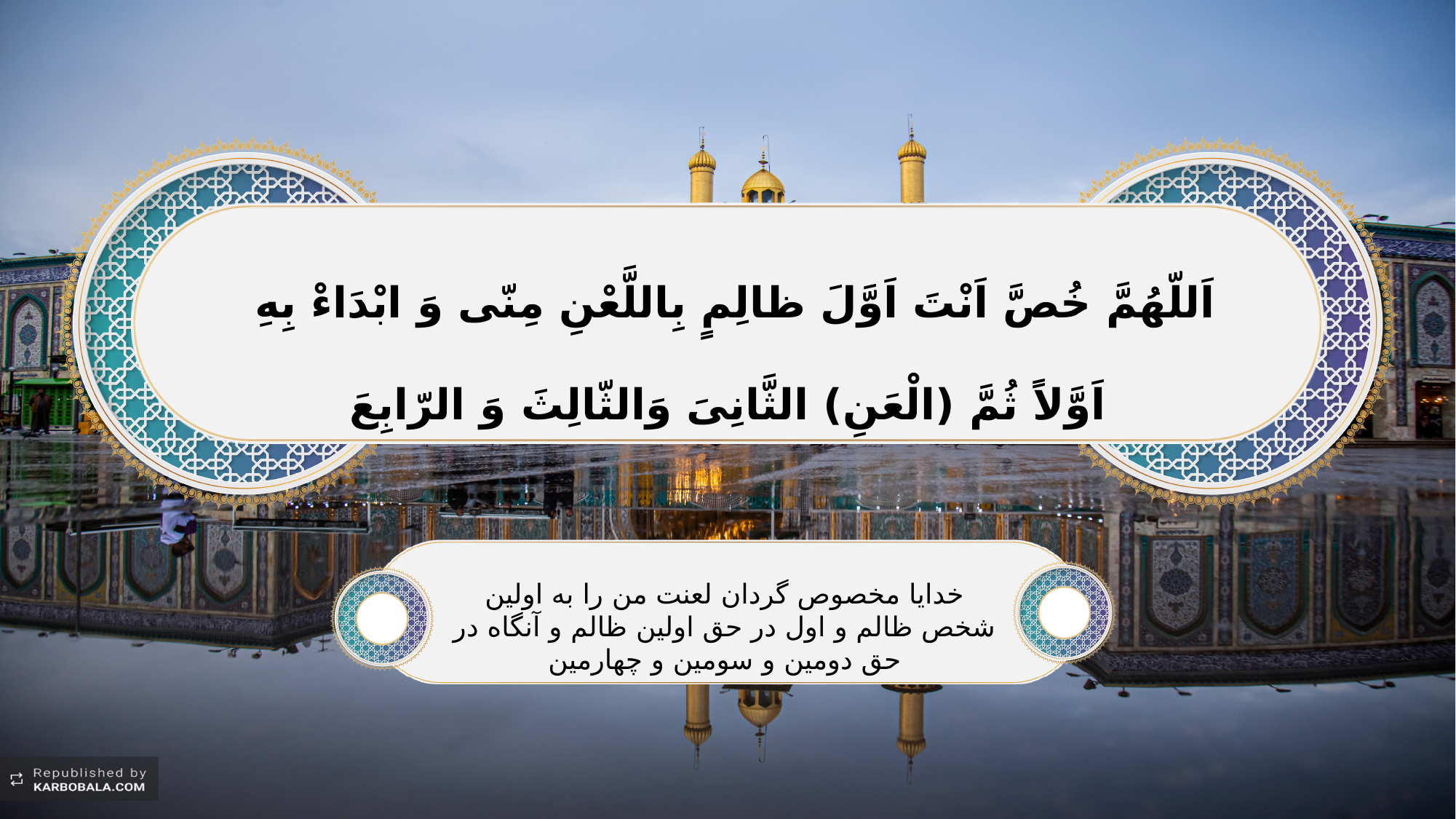

اَللّهُمَّ خُصَّ اَنْتَ اَوَّلَ ظالِمٍ بِاللَّعْنِ مِنّی وَ ابْدَاءْ بِهِ اَوَّلاً ثُمَّ (الْعَنِ) الثَّانِیَ وَالثّالِثَ وَ الرّابِعَ
خدایا مخصوص گردان لعنت من را به اولین شخص ظالم و اول در حق اولین ظالم و آنگاه در حق دومین و سومین و چهارمین